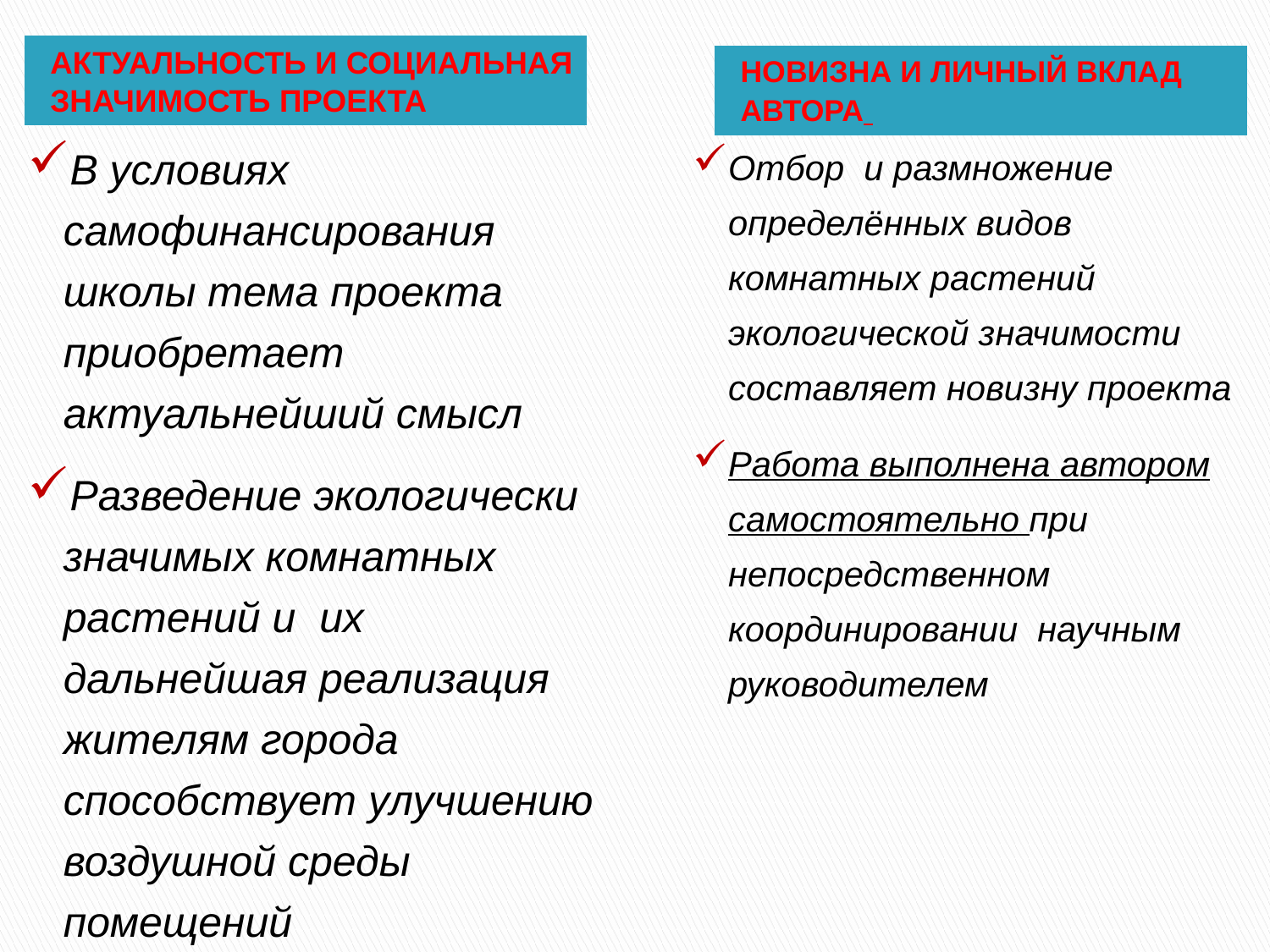

АКТУАЛЬНОСТЬ И СОЦИАЛЬНАЯ ЗНАЧИМОСТЬ ПРОЕКТА
НОВИЗНА И ЛИЧНЫЙ ВКЛАД АВТОРА
В условиях самофинансирования школы тема проекта приобретает актуальнейший смысл
Разведение экологически значимых комнатных растений и  их дальнейшая реализация жителям города способствует улучшению воздушной среды помещений
Отбор  и размножение определённых видов комнатных растений экологической значимости составляет новизну проекта
Работа выполнена автором самостоятельно при непосредственном координировании  научным руководителем